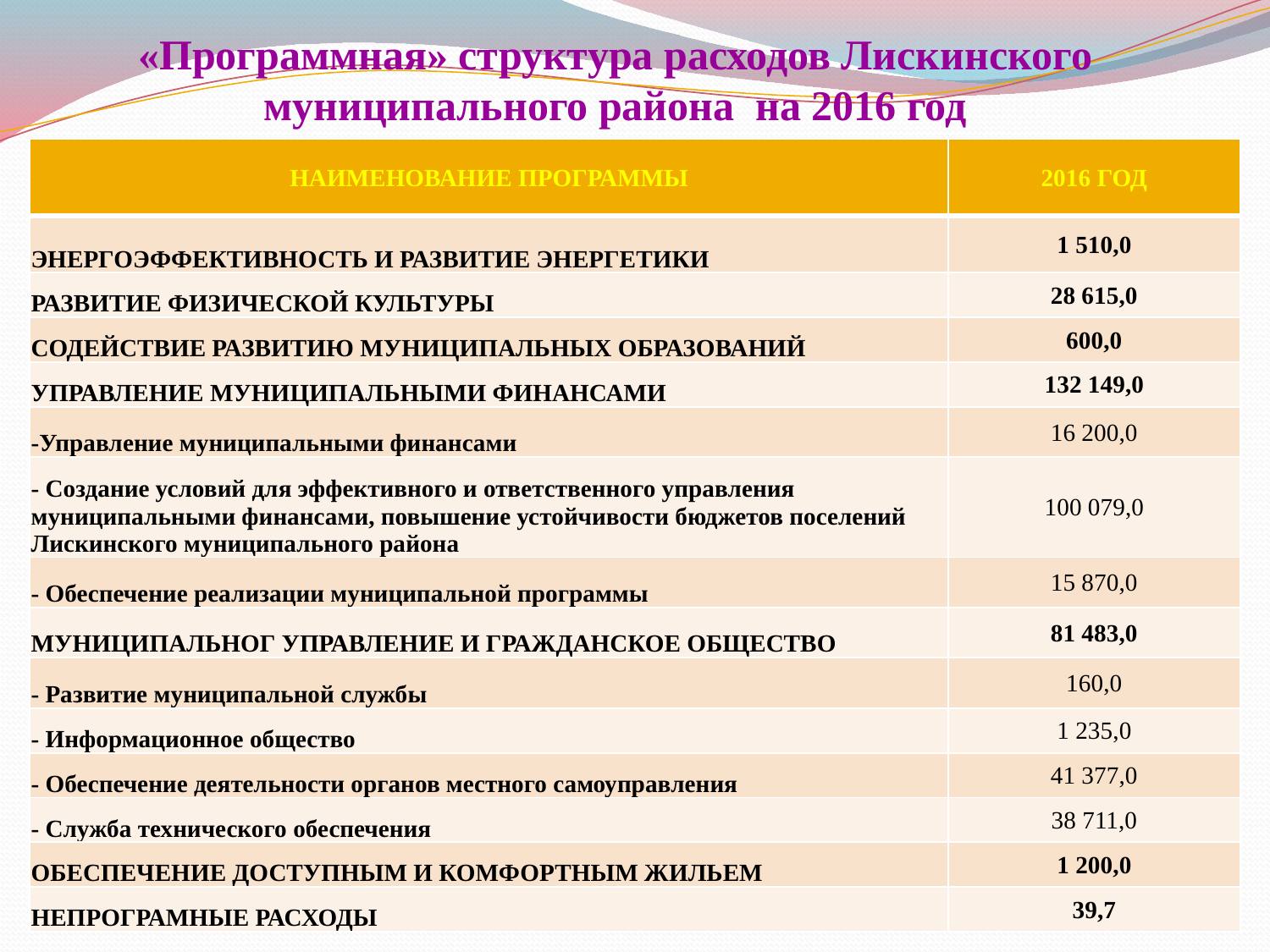

# «Программная» структура расходов Лискинского муниципального района  на 2016 год
| НАИМЕНОВАНИЕ ПРОГРАММЫ | 2016 ГОД |
| --- | --- |
| ЭНЕРГОЭФФЕКТИВНОСТЬ И РАЗВИТИЕ ЭНЕРГЕТИКИ | 1 510,0 |
| РАЗВИТИЕ ФИЗИЧЕСКОЙ КУЛЬТУРЫ | 28 615,0 |
| СОДЕЙСТВИЕ РАЗВИТИЮ МУНИЦИПАЛЬНЫХ ОБРАЗОВАНИЙ | 600,0 |
| УПРАВЛЕНИЕ МУНИЦИПАЛЬНЫМИ ФИНАНСАМИ | 132 149,0 |
| -Управление муниципальными финансами | 16 200,0 |
| - Создание условий для эффективного и ответственного управления муниципальными финансами, повышение устойчивости бюджетов поселений Лискинского муниципального района | 100 079,0 |
| - Обеспечение реализации муниципальной программы | 15 870,0 |
| МУНИЦИПАЛЬНОГ УПРАВЛЕНИЕ И ГРАЖДАНСКОЕ ОБЩЕСТВО | 81 483,0 |
| - Развитие муниципальной службы | 160,0 |
| - Информационное общество | 1 235,0 |
| - Обеспечение деятельности органов местного самоуправления | 41 377,0 |
| - Служба технического обеспечения | 38 711,0 |
| ОБЕСПЕЧЕНИЕ ДОСТУПНЫМ И КОМФОРТНЫМ ЖИЛЬЕМ | 1 200,0 |
| НЕПРОГРАМНЫЕ РАСХОДЫ | 39,7 |